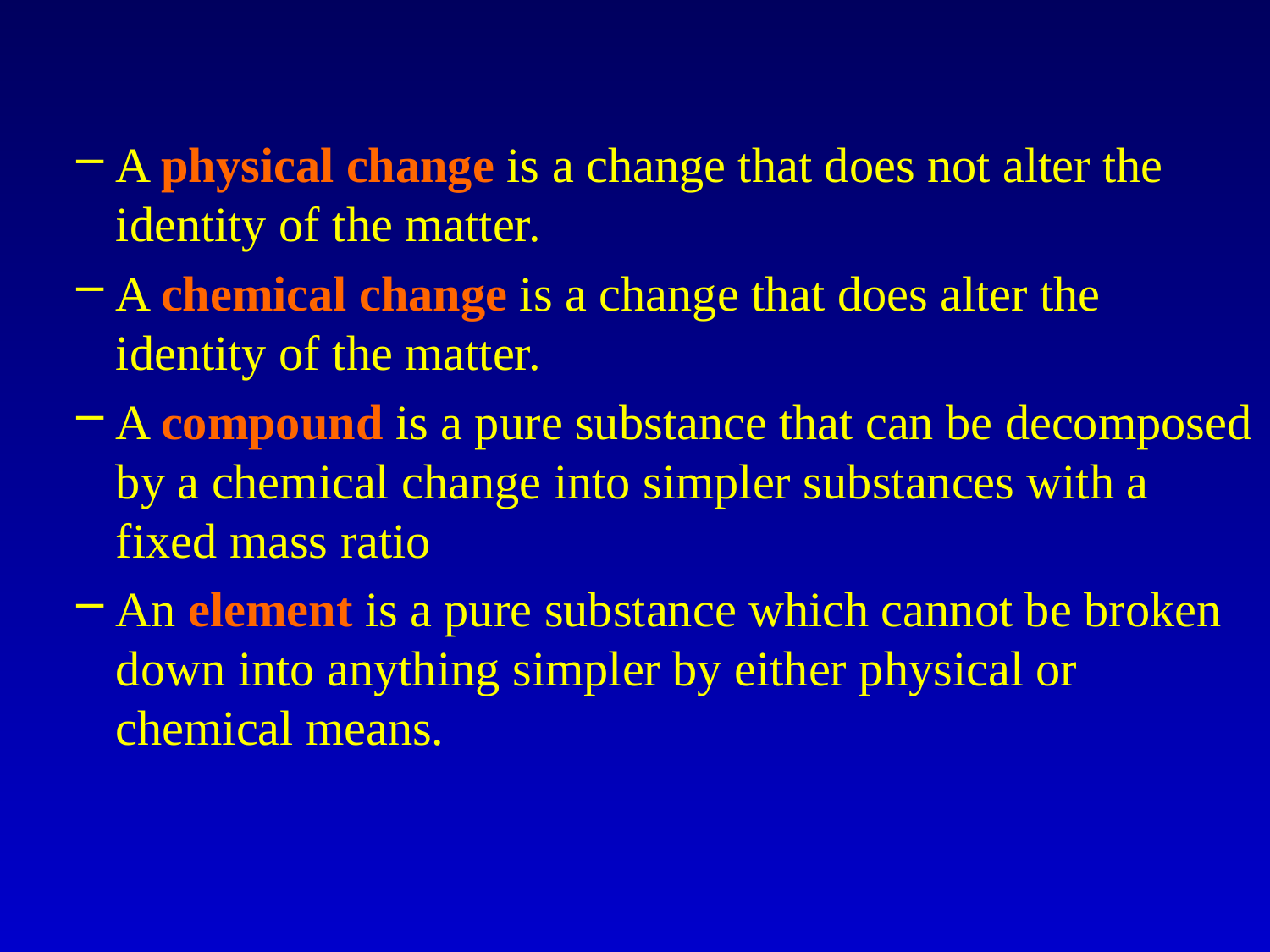

A physical change is a change that does not alter the identity of the matter.
A chemical change is a change that does alter the identity of the matter.
A compound is a pure substance that can be decomposed by a chemical change into simpler substances with a fixed mass ratio
An element is a pure substance which cannot be broken down into anything simpler by either physical or chemical means.